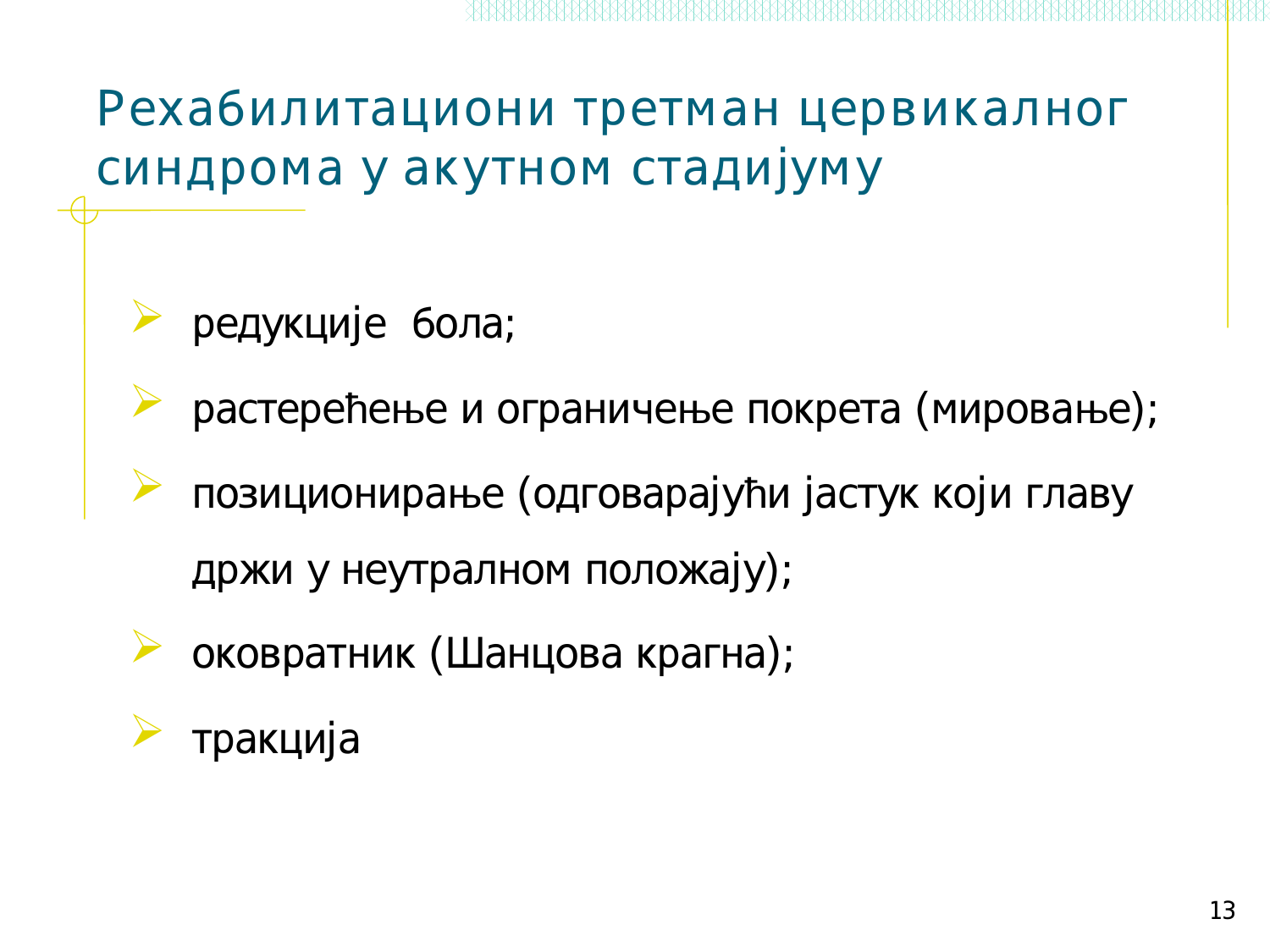

# Рехабилитациони третман цервикалног синдрома у акутном стадијуму
редукције  бола;
растерећење и ограничење покрета (мировање);
позиционирање (одговарајући јастук који главу држи у неутралном положају);
оковратник (Шанцова крагна);
тракција
13